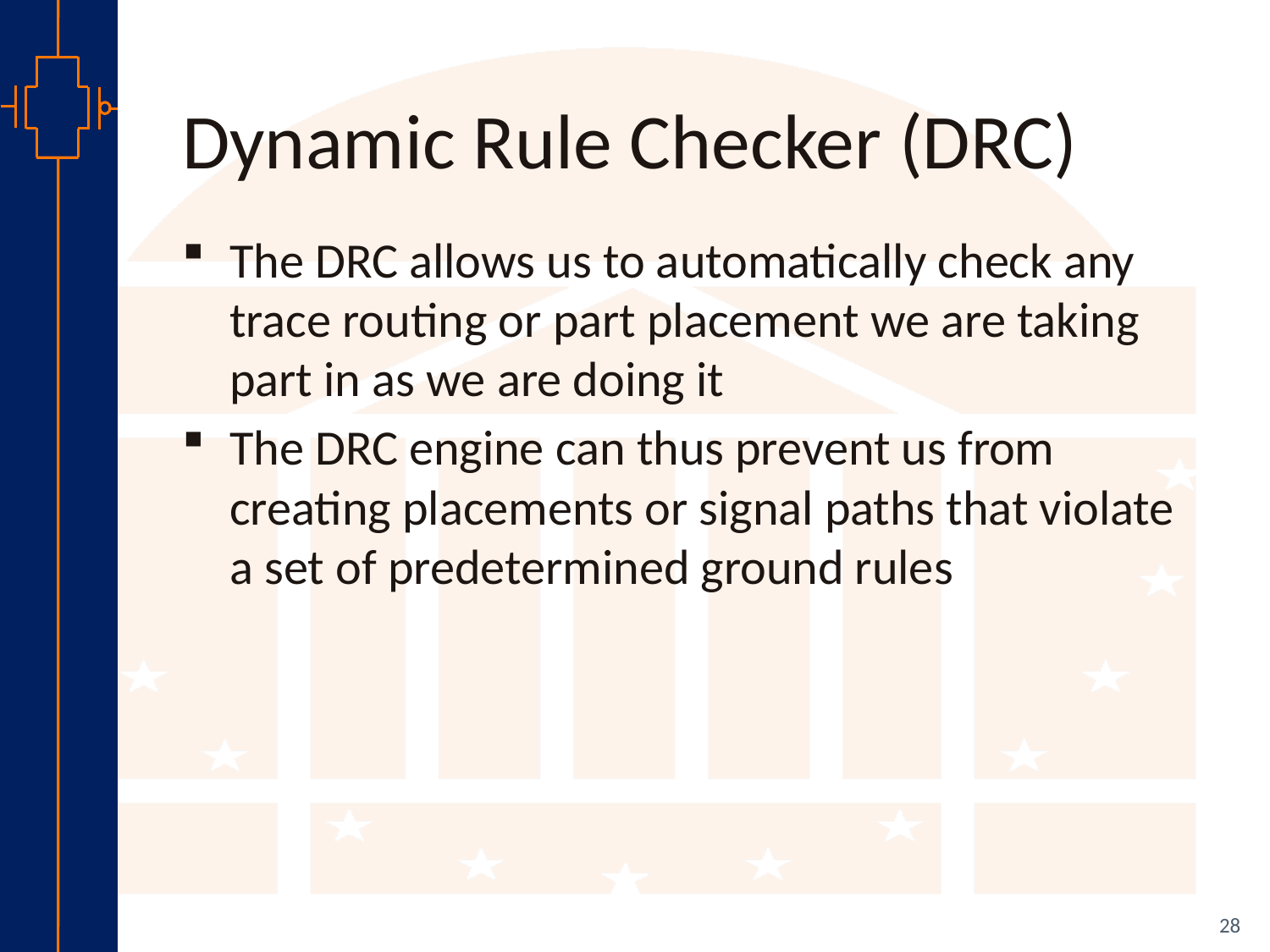

# Dynamic Rule Checker (DRC)
The DRC allows us to automatically check any trace routing or part placement we are taking part in as we are doing it
The DRC engine can thus prevent us from creating placements or signal paths that violate a set of predetermined ground rules
28